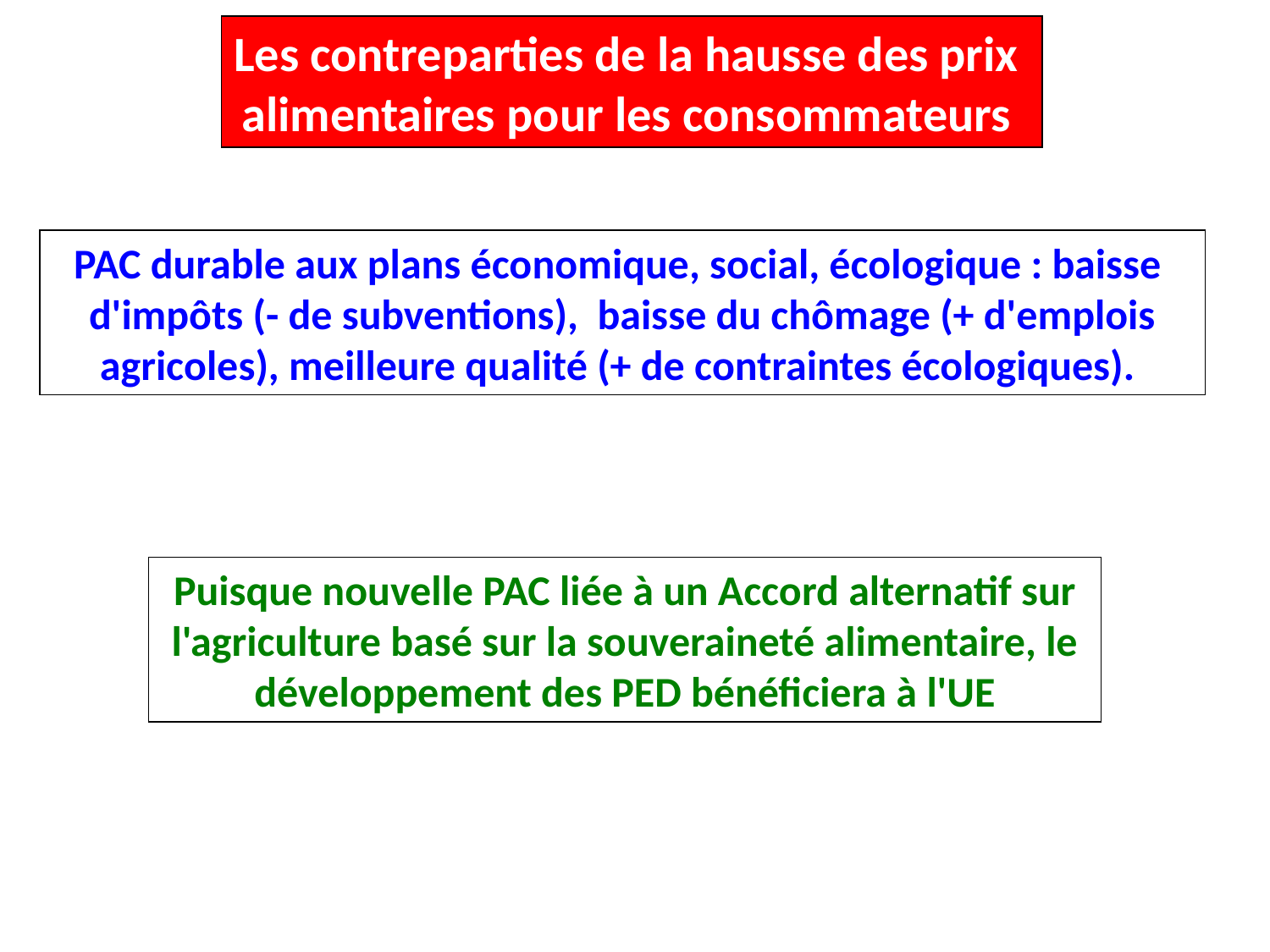

Les contreparties de la hausse des prix
alimentaires pour les consommateurs

PAC durable aux plans économique, social, écologique : baisse
d'impôts (- de subventions),  baisse du chômage (+ d'emplois agricoles), meilleure qualité (+ de contraintes écologiques).
Puisque nouvelle PAC liée à un Accord alternatif sur l'agriculture basé sur la souveraineté alimentaire, le développement des PED bénéficiera à l'UE